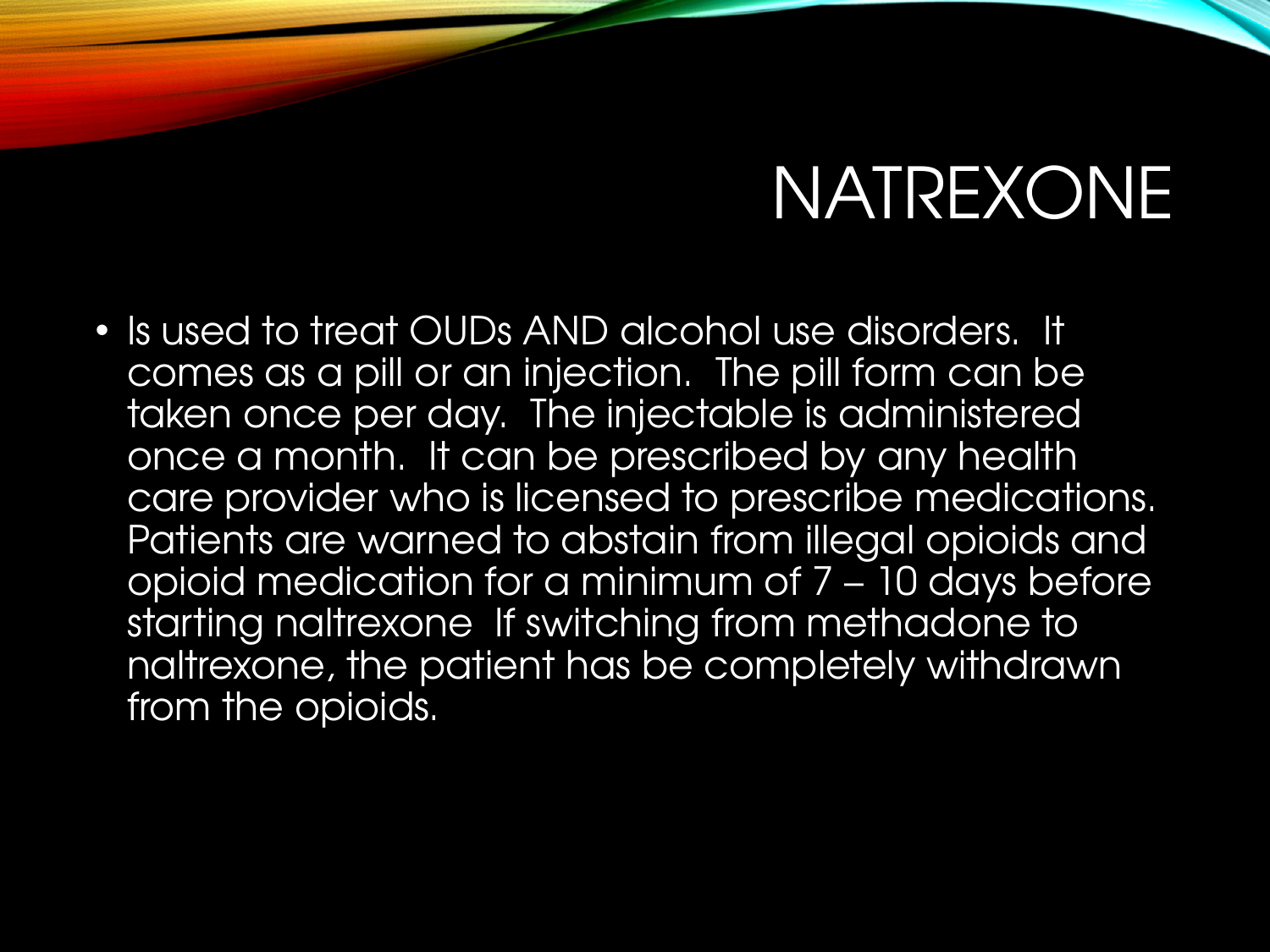

# Natrexone
Is used to treat OUDs AND alcohol use disorders.  It comes as a pill or an injection.  The pill form can be taken once per day.  The injectable is administered once a month.  It can be prescribed by any health care provider who is licensed to prescribe medications.  Patients are warned to abstain from illegal opioids and opioid medication for a minimum of 7 – 10 days before starting naltrexone  If switching from methadone to naltrexone, the patient has be completely withdrawn from the opioids.